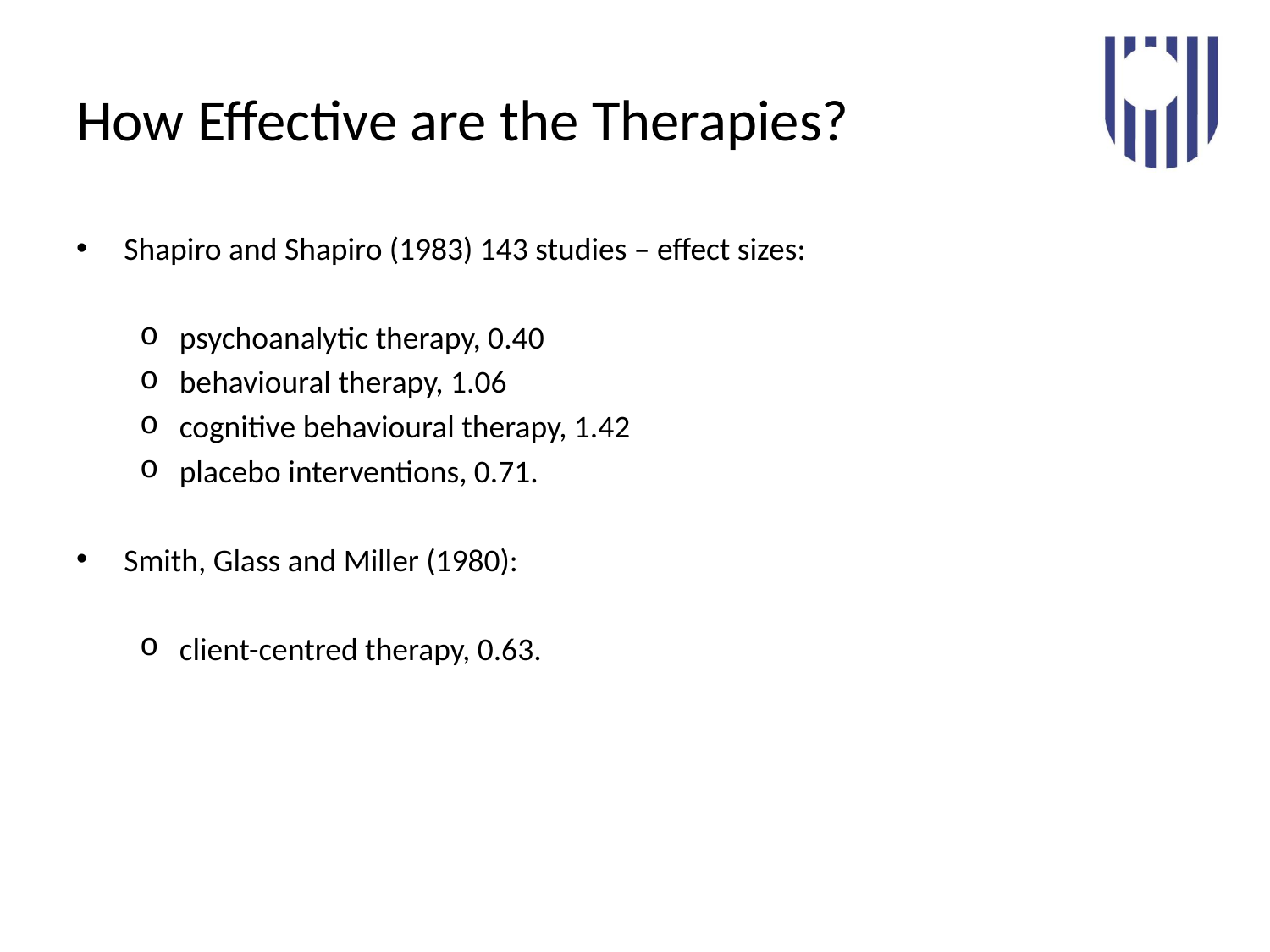

# How Effective are the Therapies?
Shapiro and Shapiro (1983) 143 studies – effect sizes:

psychoanalytic therapy, 0.40
behavioural therapy, 1.06
cognitive behavioural therapy, 1.42
placebo interventions, 0.71.

Smith, Glass and Miller (1980):

client-centred therapy, 0.63.